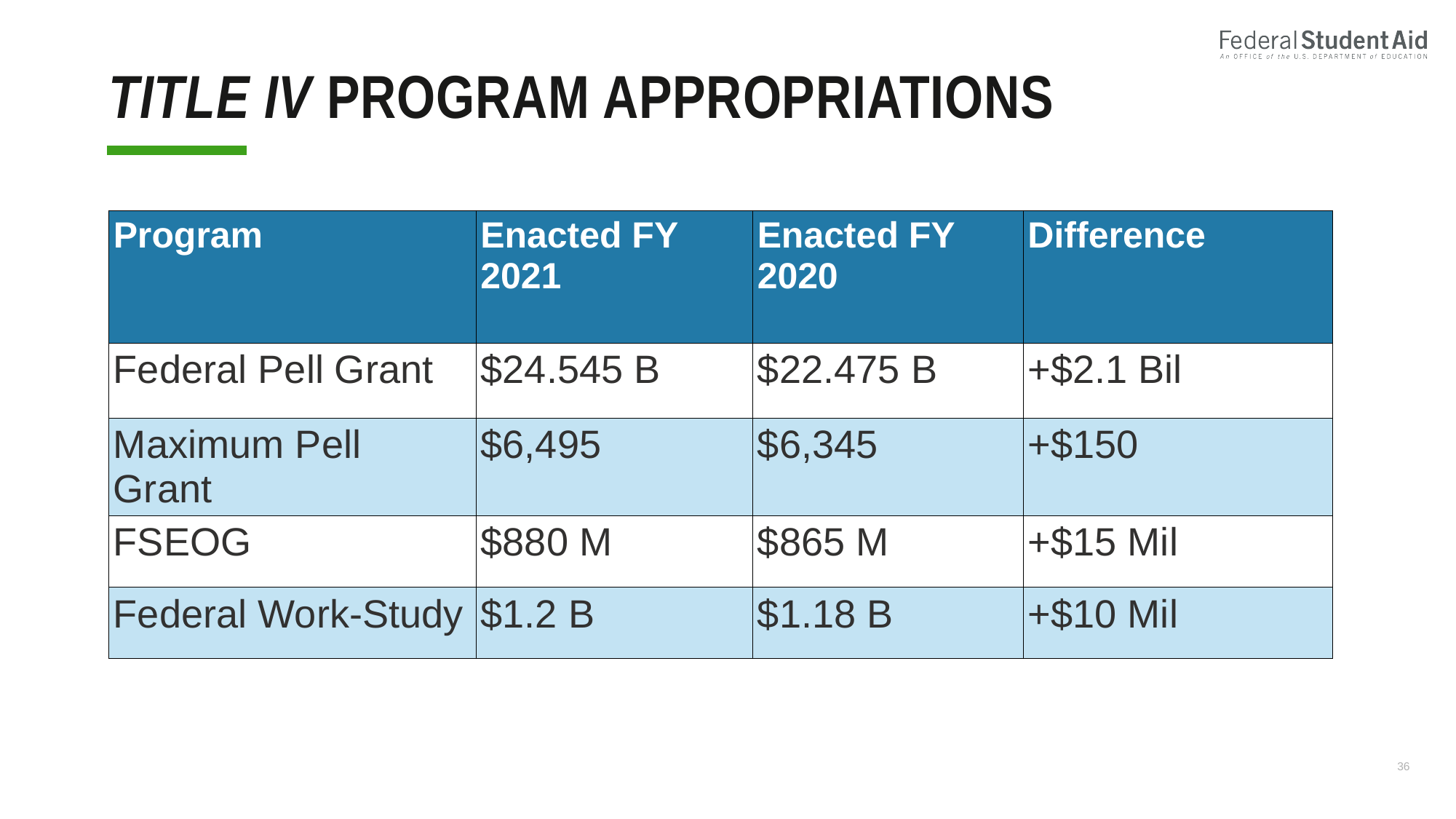

# Title iv program appropriations
| Program | Enacted FY 2021 | Enacted FY 2020 | Difference |
| --- | --- | --- | --- |
| Federal Pell Grant | $24.545 B | $22.475 B | +$2.1 Bil |
| Maximum Pell Grant | $6,495 | $6,345 | +$150 |
| FSEOG | $880 M | $865 M | +$15 Mil |
| Federal Work-Study | $1.2 B | $1.18 B | +$10 Mil |
36